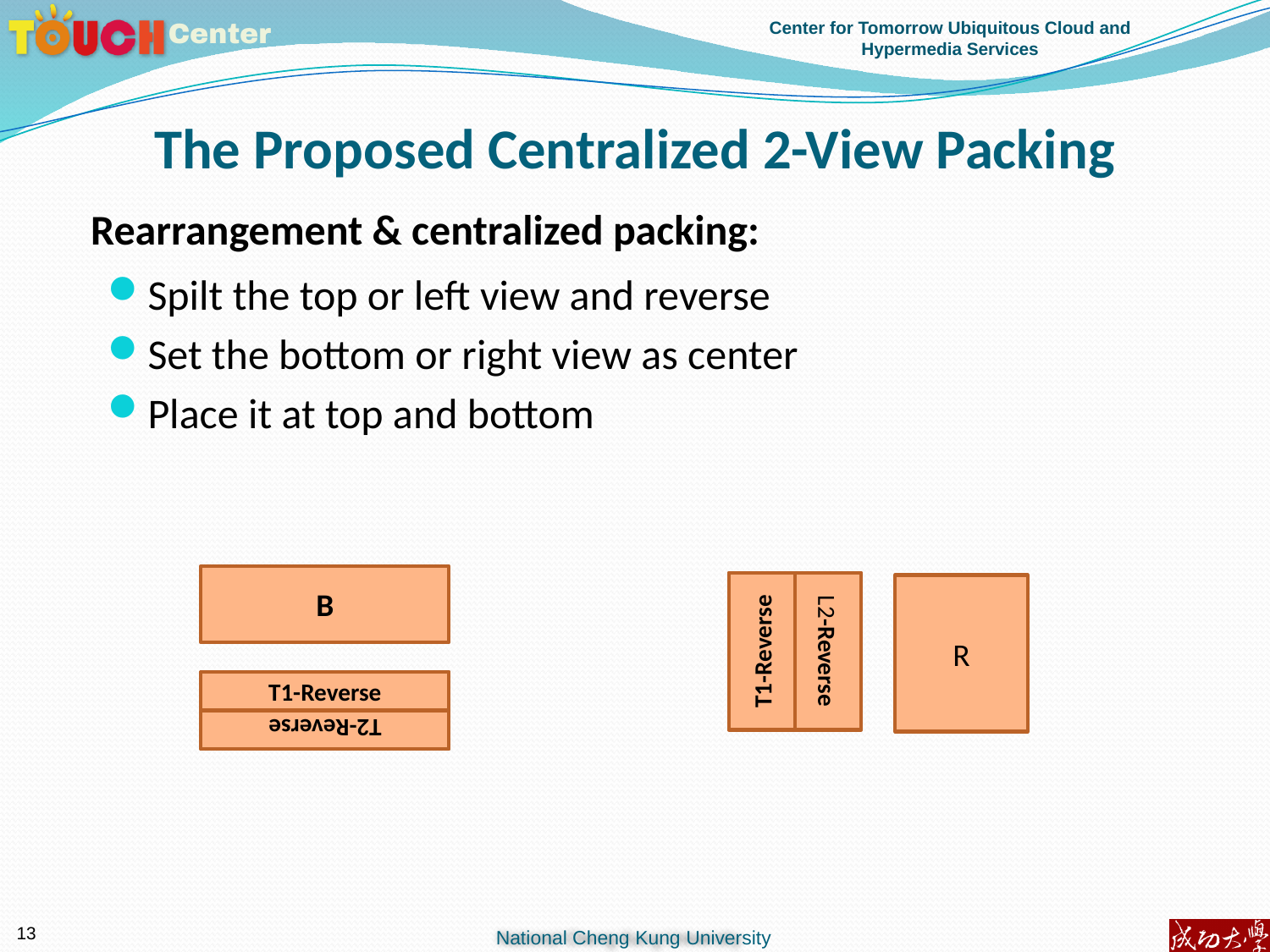

# The Proposed Centralized 2-View Packing
Rearrangement & centralized packing:
Spilt the top or left view and reverse
Set the bottom or right view as center
Place it at top and bottom
B
T1-Reverse
L2-Reverse
L1
L2
R
T1-Reverse
L1
T2-Reverse
L2